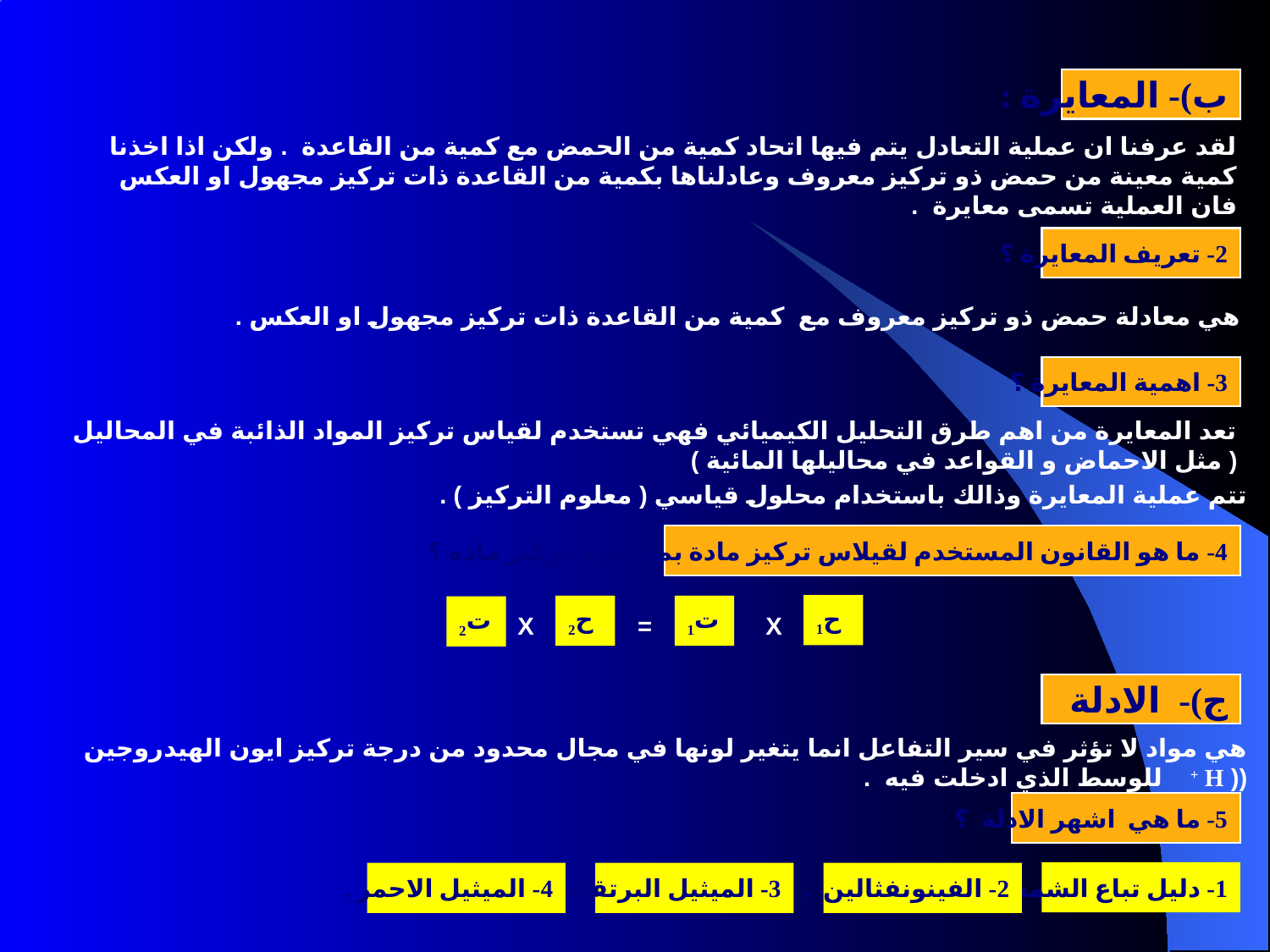

ب)- المعايرة :
لقد عرفنا ان عملية التعادل يتم فيها اتحاد كمية من الحمض مع كمية من القاعدة  . ولكن اذا اخذنا كمية معينة من حمض ذو تركيز معروف وعادلناها بكمية من القاعدة ذات تركيز مجهول او العكس فان العملية تسمى معايرة  .
2- تعريف المعايرة ؟
 هي معادلة حمض ذو تركيز معروف مع  كمية من القاعدة ذات تركيز مجهول او العكس .
3- اهمية المعايرة ؟
تعد المعايرة من اهم طرق التحليل الكيميائي فهي تستخدم لقياس تركيز المواد الذائبة في المحاليل ( مثل الاحماض و القواعد في محاليلها المائية )
تتم عملية المعايرة وذالك باستخدام محلول قياسي ( معلوم التركيز ) .
4- ما هو القانون المستخدم لقيلاس تركيز مادة بمعلومية تركيز مادة ؟
ح1
X
ح2
=
ت1
X
ت2
ج)-  الادلة
هي مواد لا تؤثر في سير التفاعل انما يتغير لونها في مجال محدود من درجة تركيز ايون الهيدروجين   (( H +     للوسط الذي ادخلت فيه  .
5- ما هي  اشهر الادلة  ؟
1- دليل تباع الشمس
4- الميثيل الاحمر .
3- الميثيل البرتقالي .
2- الفينونفثالين  .